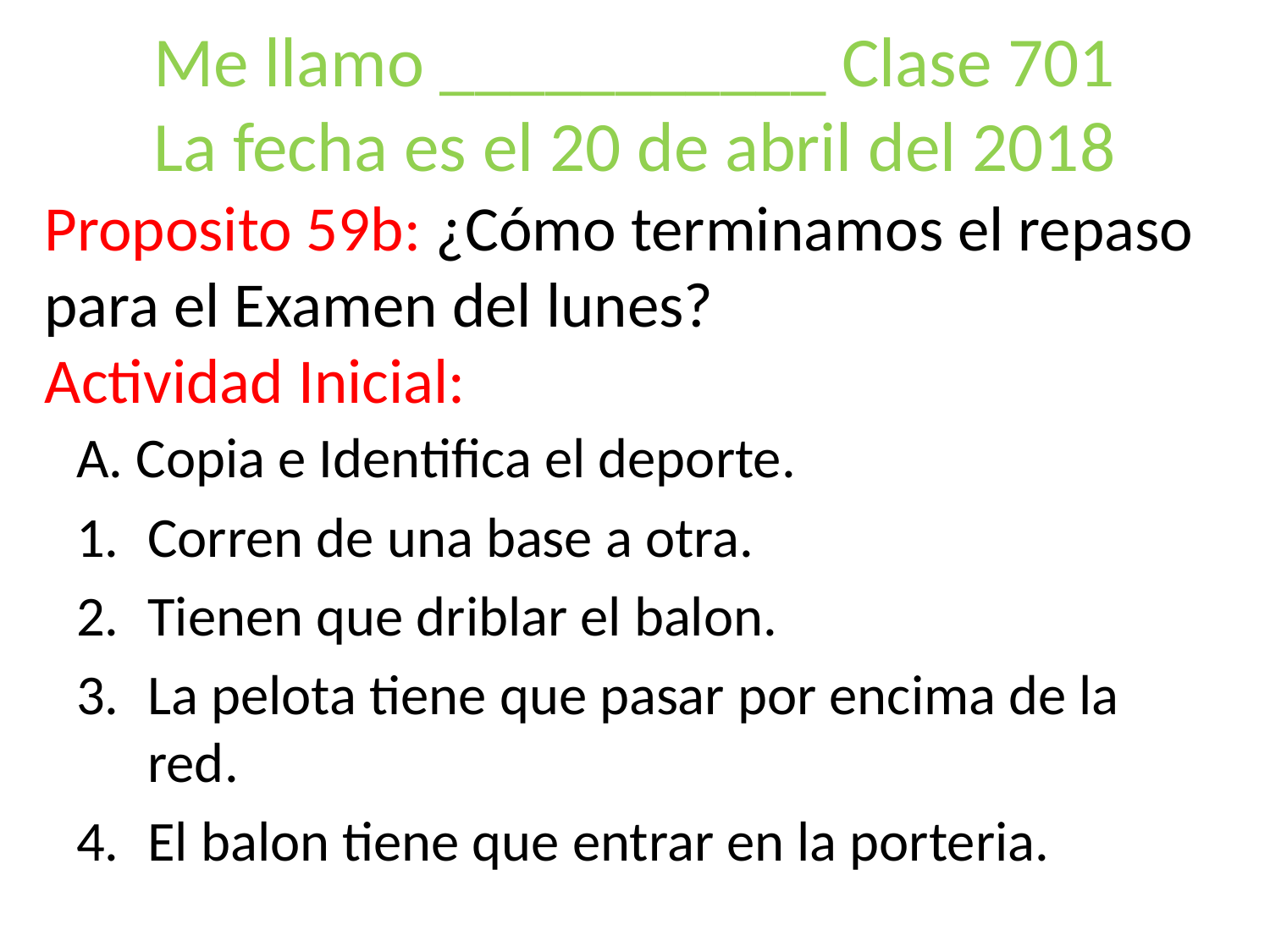

Me llamo ___________ Clase 701
La fecha es el 20 de abril del 2018
# Proposito 59b: ¿Cómo terminamos el repaso para el Examen del lunes? Actividad Inicial:
A. Copia e Identifica el deporte.
Corren de una base a otra.
Tienen que driblar el balon.
La pelota tiene que pasar por encima de la red.
El balon tiene que entrar en la porteria.